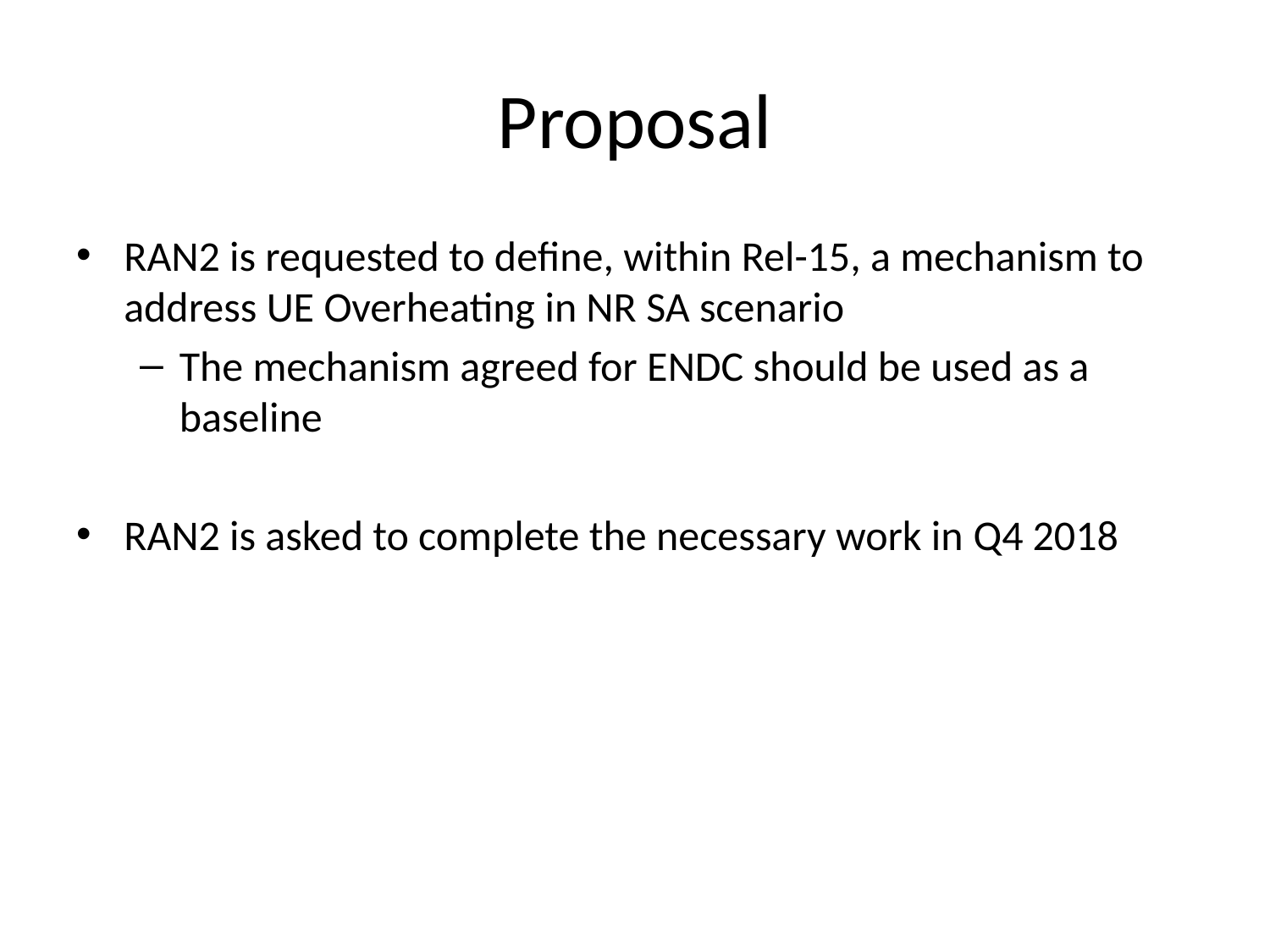

# Proposal
RAN2 is requested to define, within Rel-15, a mechanism to address UE Overheating in NR SA scenario
The mechanism agreed for ENDC should be used as a baseline

RAN2 is asked to complete the necessary work in Q4 2018